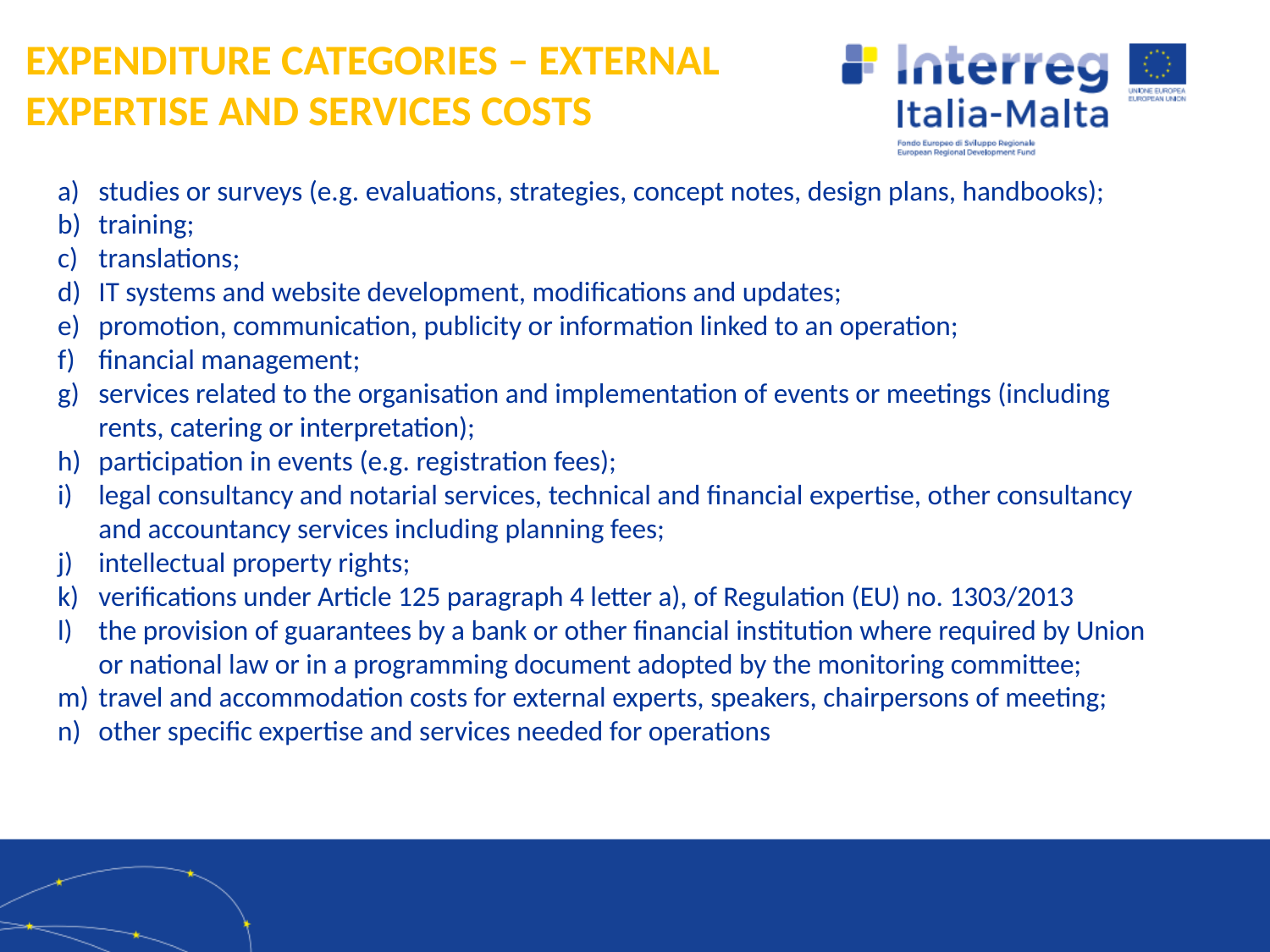

EXPENDITURE CATEGORIES – EXTERNAL EXPERTISE AND SERVICES COSTS
studies or surveys (e.g. evaluations, strategies, concept notes, design plans, handbooks);
training;
translations;
IT systems and website development, modifications and updates;
promotion, communication, publicity or information linked to an operation;
financial management;
services related to the organisation and implementation of events or meetings (including rents, catering or interpretation);
participation in events (e.g. registration fees);
legal consultancy and notarial services, technical and financial expertise, other consultancy and accountancy services including planning fees;
intellectual property rights;
verifications under Article 125 paragraph 4 letter a), of Regulation (EU) no. 1303/2013
the provision of guarantees by a bank or other financial institution where required by Union or national law or in a programming document adopted by the monitoring committee;
travel and accommodation costs for external experts, speakers, chairpersons of meeting;
other specific expertise and services needed for operations